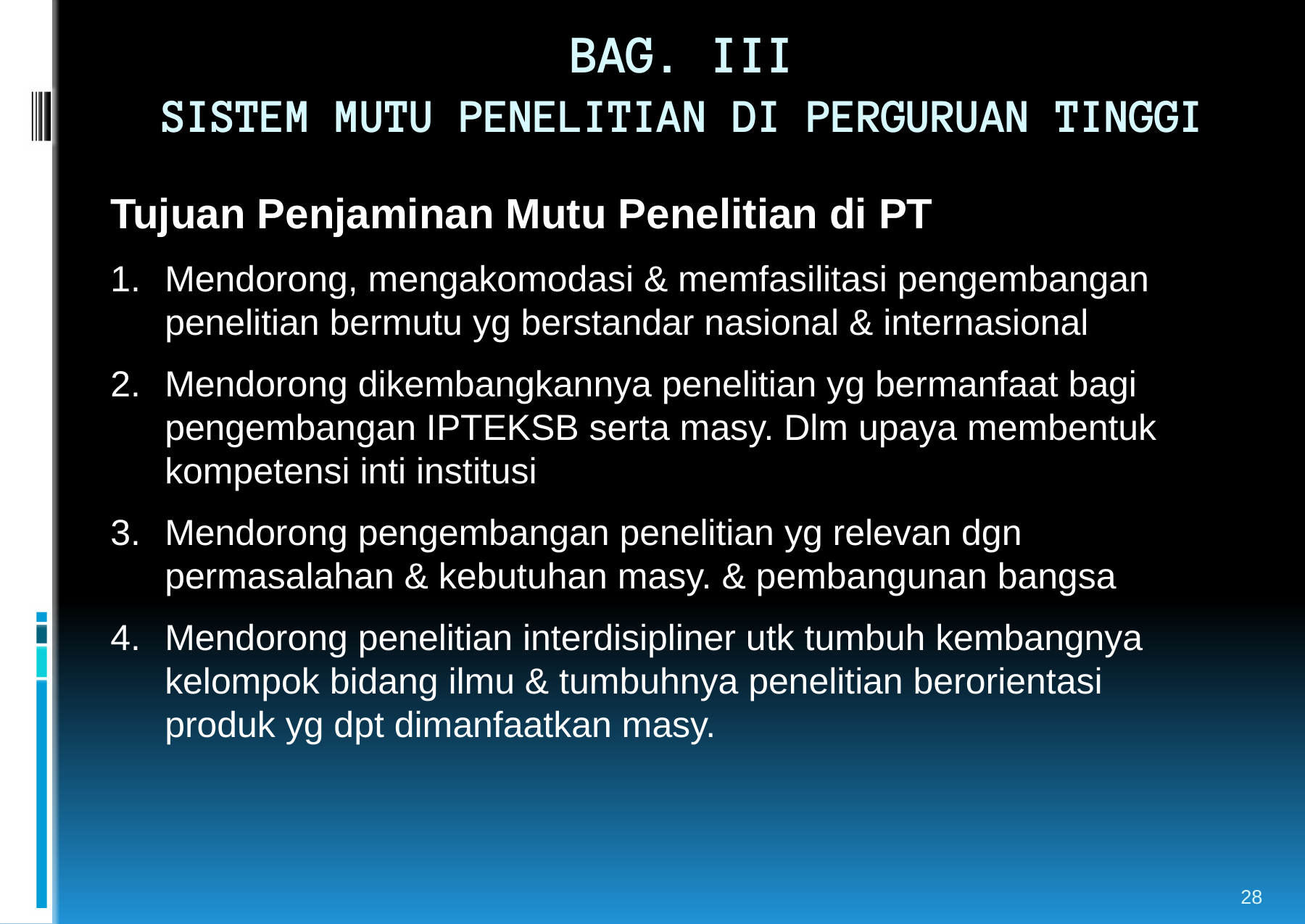

# BAG. III SISTEM MUTU PENELITIAN DI PERGURUAN TINGGI
Tujuan Penjaminan Mutu Penelitian di PT
Mendorong, mengakomodasi & memfasilitasi pengembangan penelitian bermutu yg berstandar nasional & internasional
Mendorong dikembangkannya penelitian yg bermanfaat bagi pengembangan IPTEKSB serta masy. Dlm upaya membentuk kompetensi inti institusi
Mendorong pengembangan penelitian yg relevan dgn permasalahan & kebutuhan masy. & pembangunan bangsa
Mendorong penelitian interdisipliner utk tumbuh kembangnya kelompok bidang ilmu & tumbuhnya penelitian berorientasi produk yg dpt dimanfaatkan masy.
28